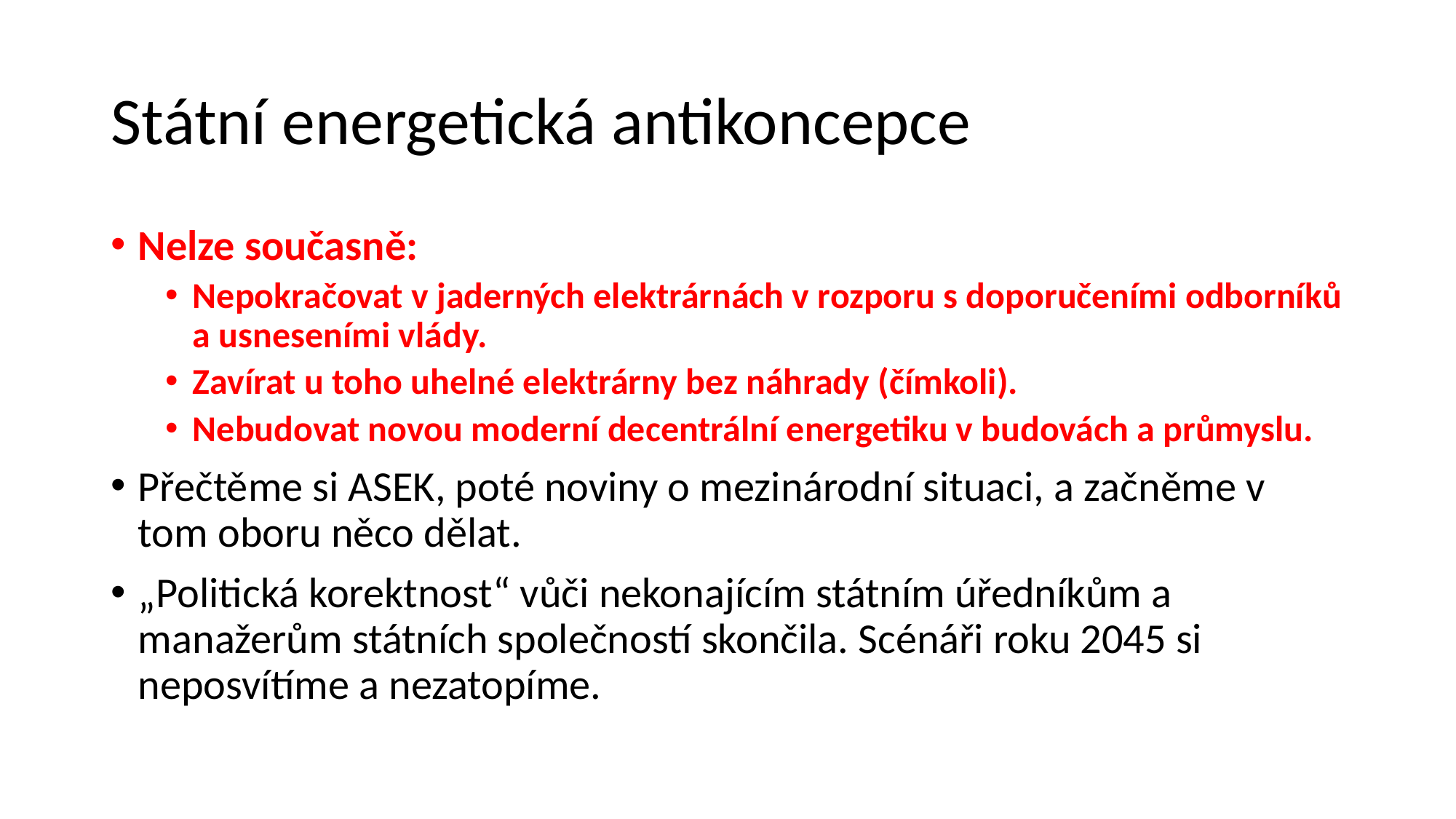

# Státní energetická antikoncepce
Nelze současně:
Nepokračovat v jaderných elektrárnách v rozporu s doporučeními odborníků a usneseními vlády.
Zavírat u toho uhelné elektrárny bez náhrady (čímkoli).
Nebudovat novou moderní decentrální energetiku v budovách a průmyslu.
Přečtěme si ASEK, poté noviny o mezinárodní situaci, a začněme v tom oboru něco dělat.
„Politická korektnost“ vůči nekonajícím státním úředníkům a manažerům státních společností skončila. Scénáři roku 2045 si neposvítíme a nezatopíme.